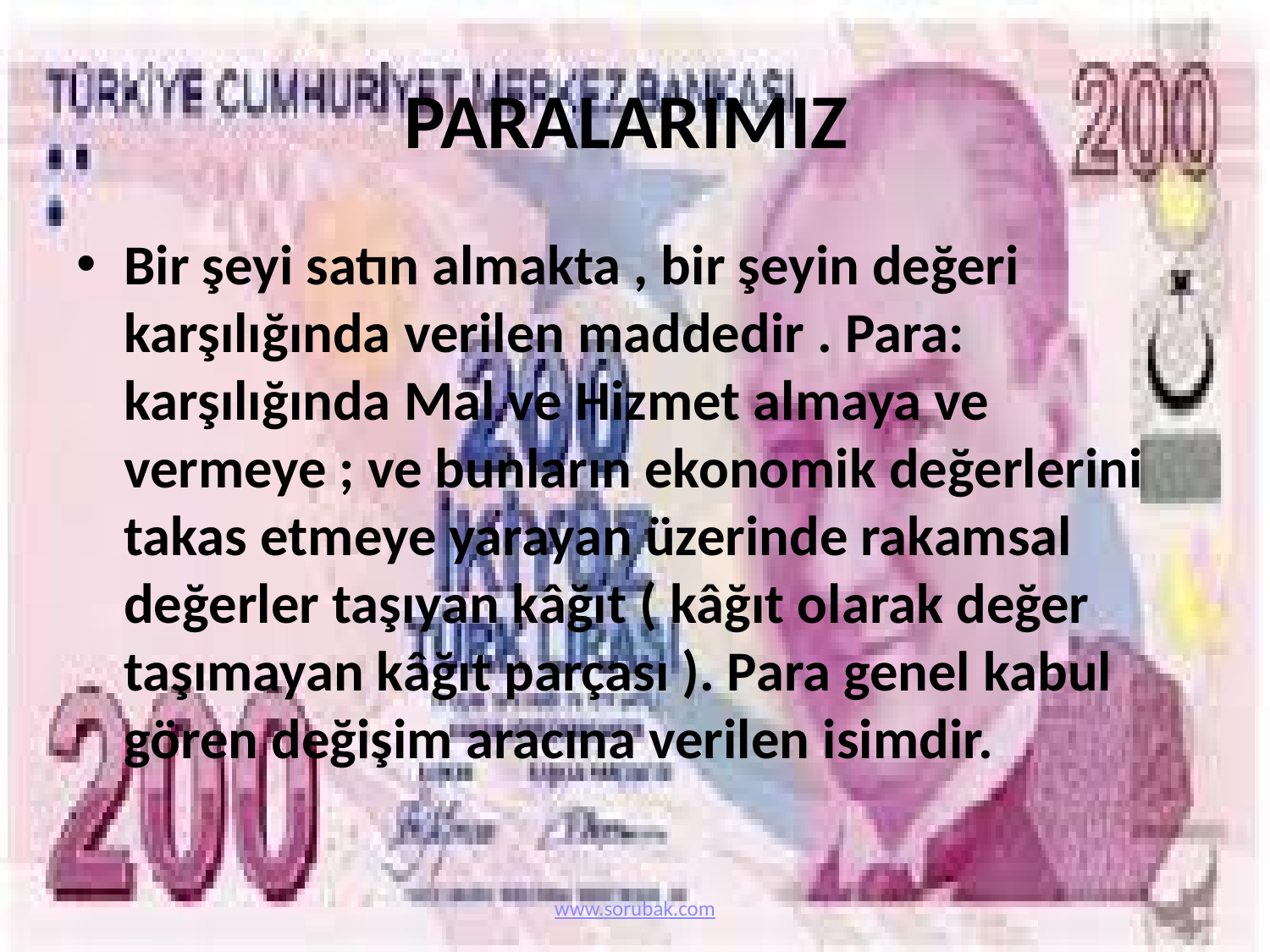

# PARALARIMIZ
Bir şeyi satın almakta , bir şeyin değeri karşılığında verilen maddedir . Para: karşılığında Mal ve Hizmet almaya ve vermeye ; ve bunların ekonomik değerlerini takas etmeye yarayan üzerinde rakamsal değerler taşıyan kâğıt ( kâğıt olarak değer taşımayan kâğıt parçası ). Para genel kabul gören değişim aracına verilen isimdir.
www.sorubak.com